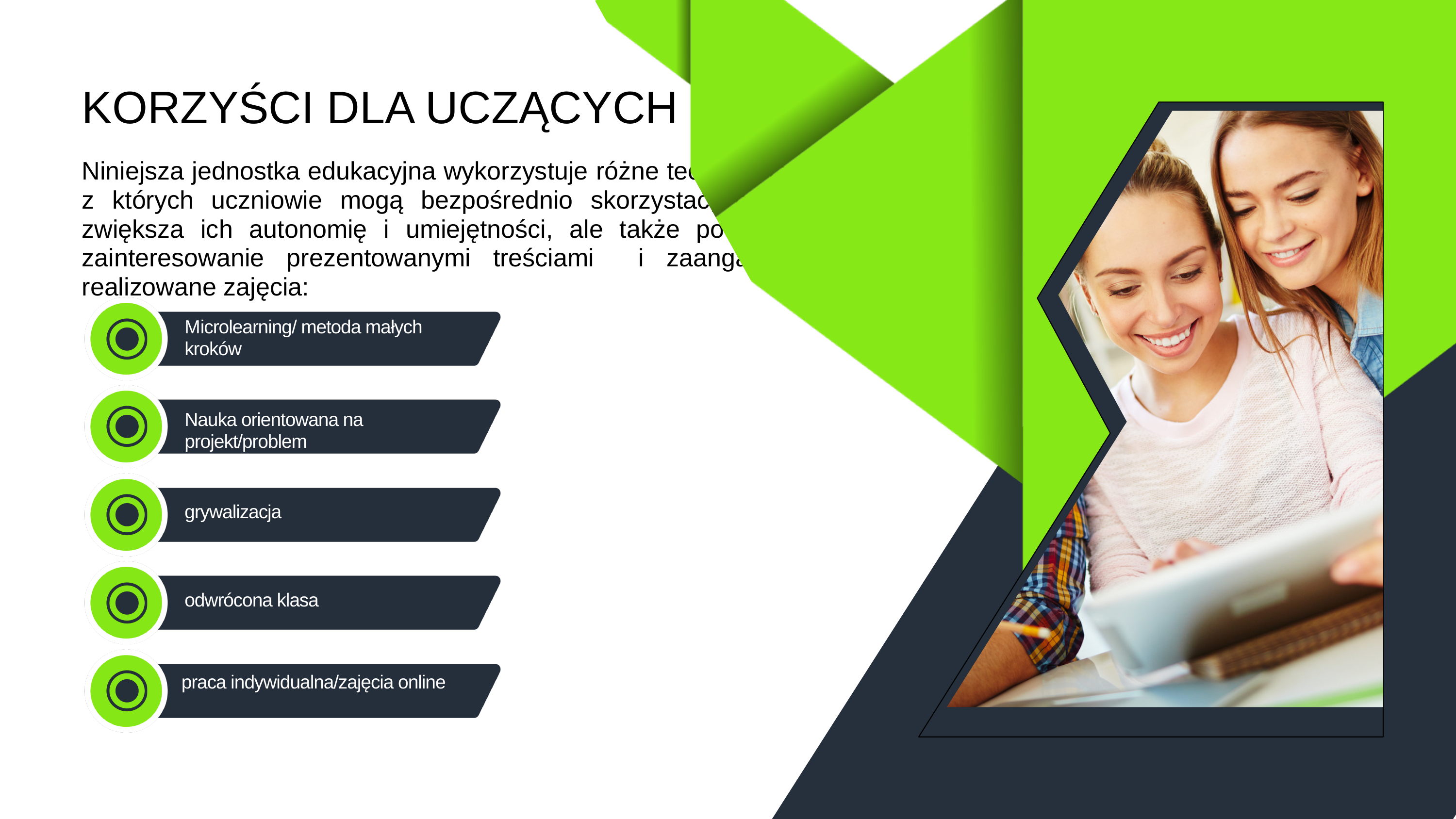

KORZYŚCI DLA UCZĄCYCH

Niniejsza jednostka edukacyjna wykorzystuje różne techniki nauczania, z których uczniowie mogą bezpośrednio skorzystać, co nie tylko zwiększa ich autonomię i umiejętności, ale także podtrzymuje ich zainteresowanie prezentowanymi treściami  i zaangażowanie w realizowane zajęcia:

Microlearning/ metoda małych kroków

Nauka orientowana na projekt/problem

grywalizacja

odwrócona klasa

praca indywidualna/zajęcia online